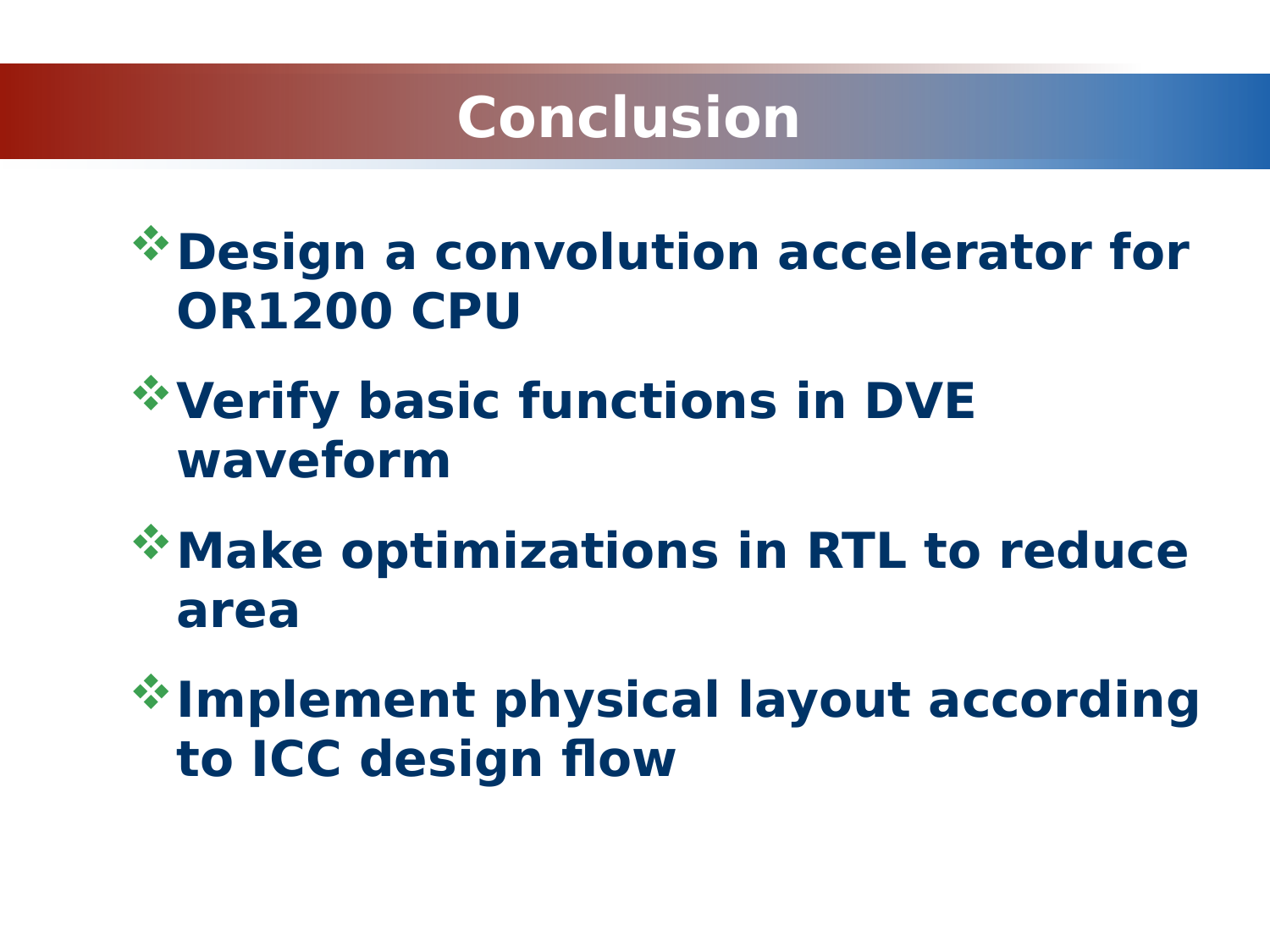

# Conclusion
Design a convolution accelerator for OR1200 CPU
Verify basic functions in DVE waveform
Make optimizations in RTL to reduce area
Implement physical layout according to ICC design flow